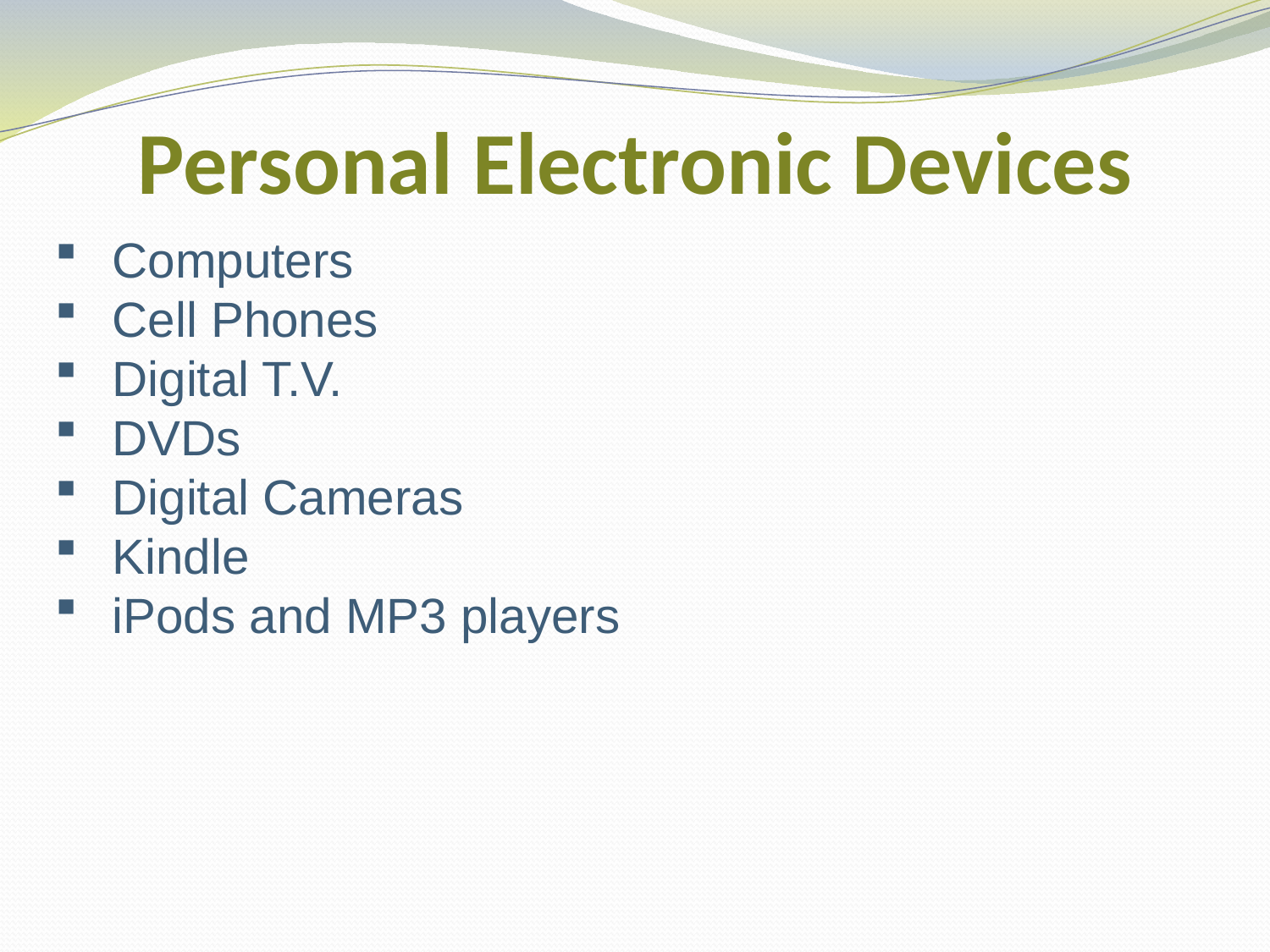

# Personal Electronic Devices
  Computers
  Cell Phones
  Digital T.V.
  DVDs
  Digital Cameras
  Kindle
  iPods and MP3 players